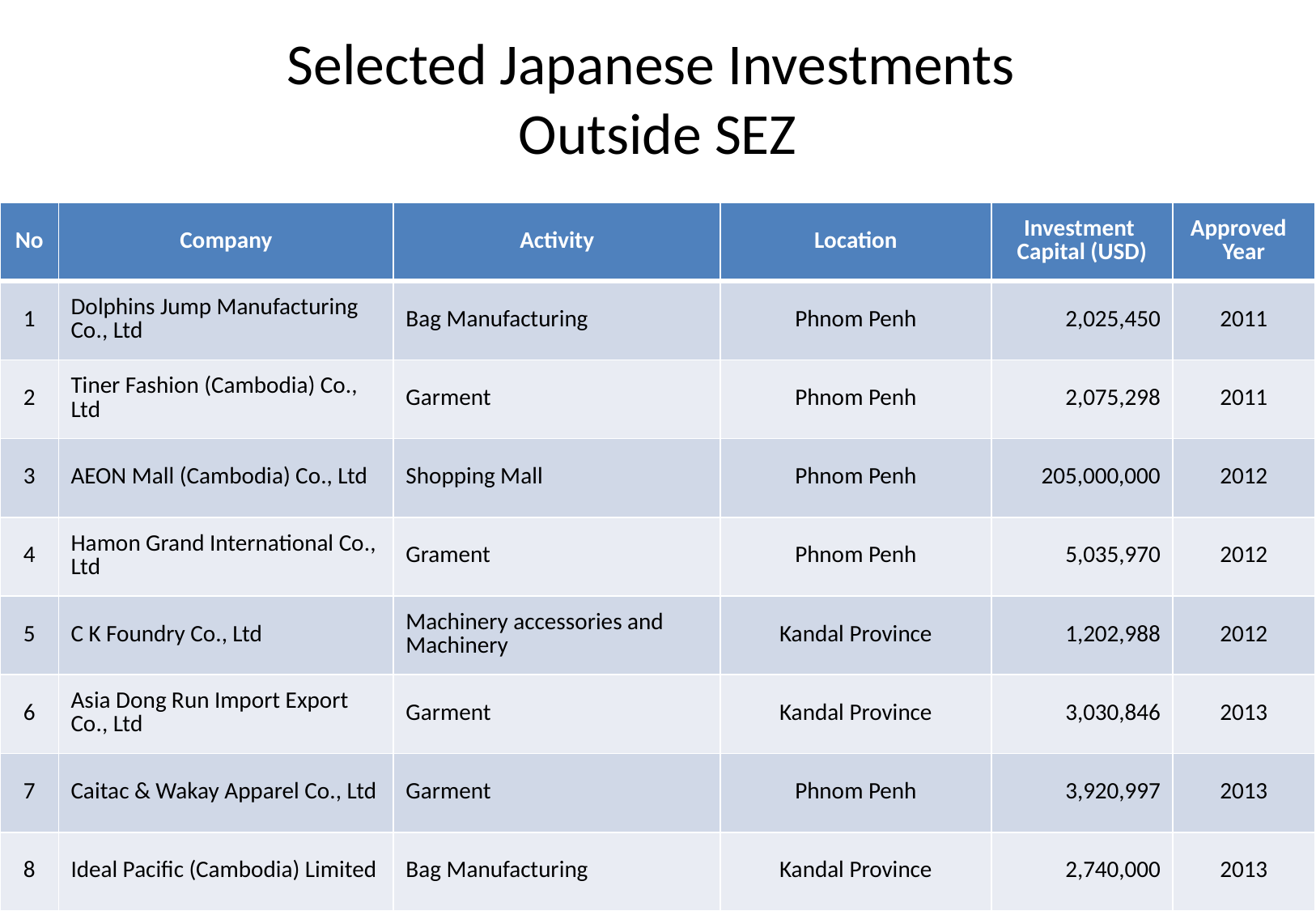

# Selected Japanese Investments Outside SEZ
| No | Company | Activity | Location | Investment Capital (USD) | Approved Year |
| --- | --- | --- | --- | --- | --- |
| 1 | Dolphins Jump Manufacturing Co., Ltd | Bag Manufacturing | Phnom Penh | 2,025,450 | 2011 |
| 2 | Tiner Fashion (Cambodia) Co., Ltd | Garment | Phnom Penh | 2,075,298 | 2011 |
| 3 | AEON Mall (Cambodia) Co., Ltd | Shopping Mall | Phnom Penh | 205,000,000 | 2012 |
| 4 | Hamon Grand International Co., Ltd | Grament | Phnom Penh | 5,035,970 | 2012 |
| 5 | C K Foundry Co., Ltd | Machinery accessories and Machinery | Kandal Province | 1,202,988 | 2012 |
| 6 | Asia Dong Run Import Export Co., Ltd | Garment | Kandal Province | 3,030,846 | 2013 |
| 7 | Caitac & Wakay Apparel Co., Ltd | Garment | Phnom Penh | 3,920,997 | 2013 |
| 8 | Ideal Pacific (Cambodia) Limited | Bag Manufacturing | Kandal Province | 2,740,000 | 2013 |